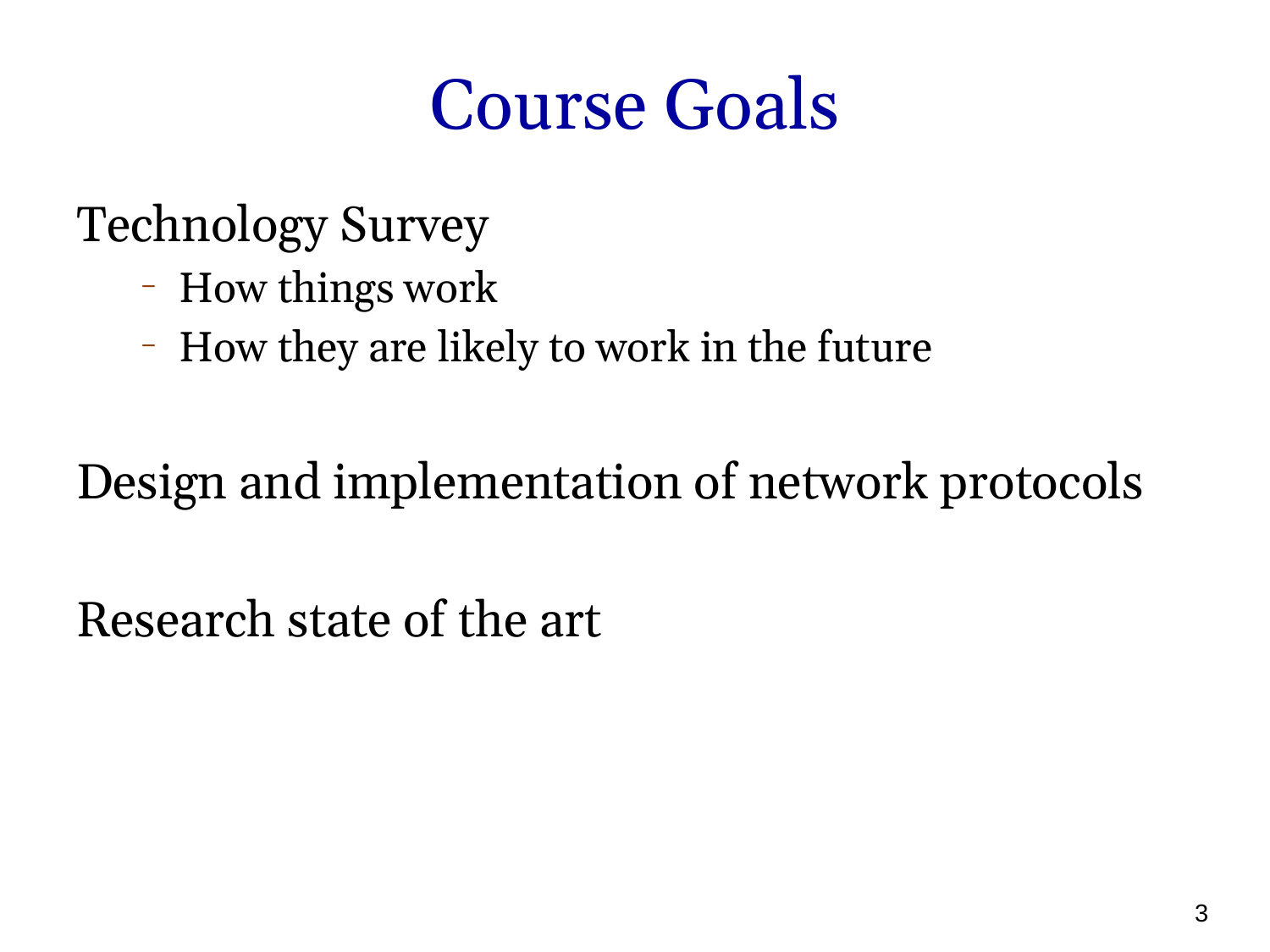

# Course Goals
Technology Survey
How things work
How they are likely to work in the future

Design and implementation of network protocols

Research state of the art
3